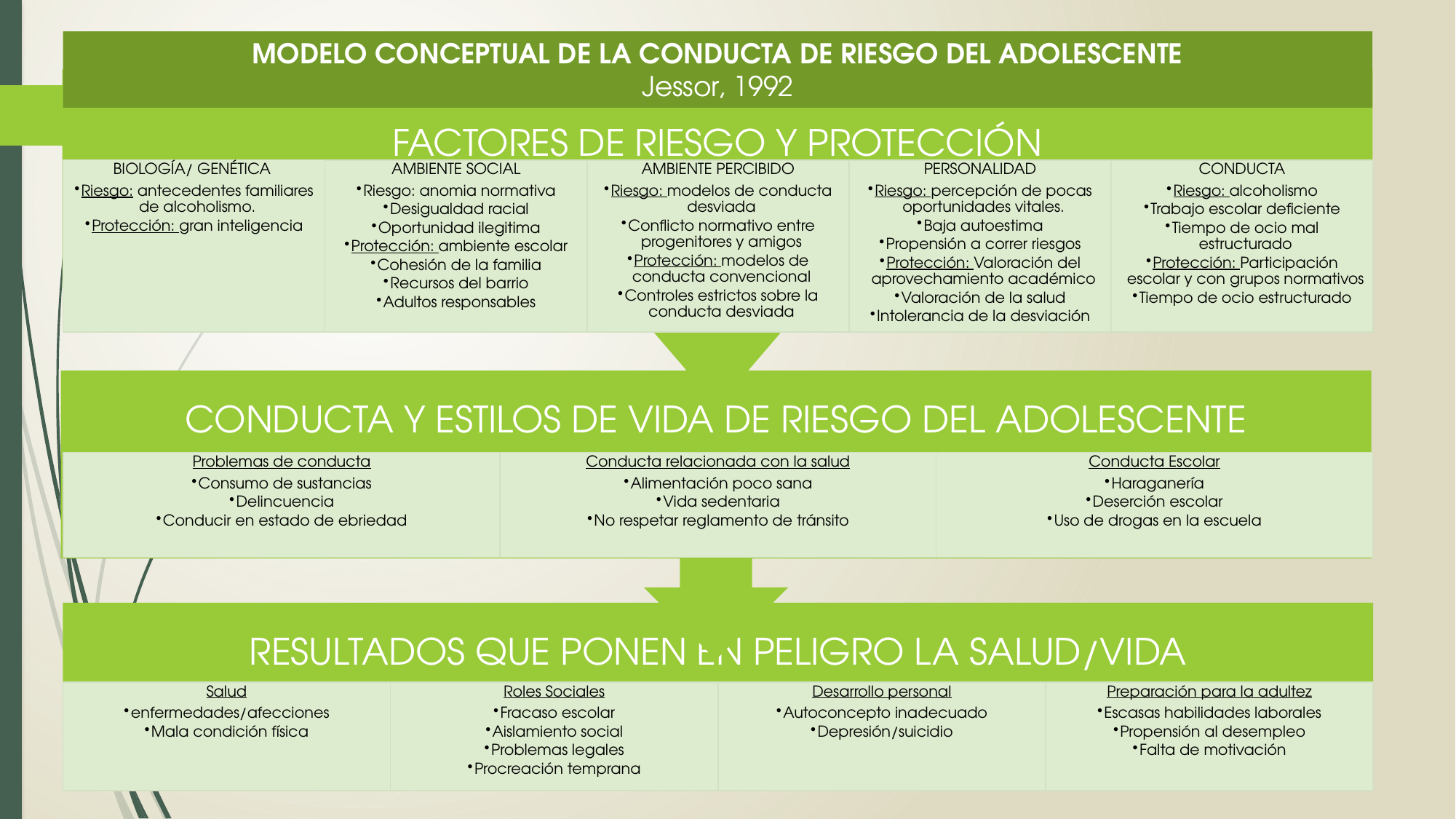

MODELO CONCEPTUAL DE LA CONDUCTA DE RIESGO DEL ADOLESCENTE
Jessor, 1992
FACTORES DE RIESGO Y PROTECCIÓN
BIOLOGÍA/ GENÉTICA
Riesgo: antecedentes familiares de alcoholismo.
Protección: gran inteligencia
AMBIENTE SOCIAL
Riesgo: anomia normativa
Desigualdad racial
Oportunidad ilegitima
Protección: ambiente escolar
Cohesión de la familia
Recursos del barrio
Adultos responsables
AMBIENTE PERCIBIDO
Riesgo: modelos de conducta desviada
Conflicto normativo entre progenitores y amigos
Protección: modelos de conducta convencional
Controles estrictos sobre la conducta desviada
PERSONALIDAD
Riesgo: percepción de pocas oportunidades vitales.
Baja autoestima
Propensión a correr riesgos
Protección: Valoración del aprovechamiento académico
Valoración de la salud
Intolerancia de la desviación
CONDUCTA
Riesgo: alcoholismo
Trabajo escolar deficiente
Tiempo de ocio mal estructurado
Protección: Participación escolar y con grupos normativos
Tiempo de ocio estructurado
CONDUCTA Y ESTILOS DE VIDA DE RIESGO DEL ADOLESCENTE
Problemas de conducta
Consumo de sustancias
Delincuencia
Conducir en estado de ebriedad
Conducta relacionada con la salud
Alimentación poco sana
Vida sedentaria
No respetar reglamento de tránsito
Conducta Escolar
Haraganería
Deserción escolar
Uso de drogas en la escuela
RESULTADOS QUE PONEN EN PELIGRO LA SALUD/VIDA
Salud
enfermedades/afecciones
Mala condición física
Roles Sociales
Fracaso escolar
Aislamiento social
Problemas legales
Procreación temprana
Desarrollo personal
Autoconcepto inadecuado
Depresión/suicidio
Preparación para la adultez
Escasas habilidades laborales
Propensión al desempleo
Falta de motivación